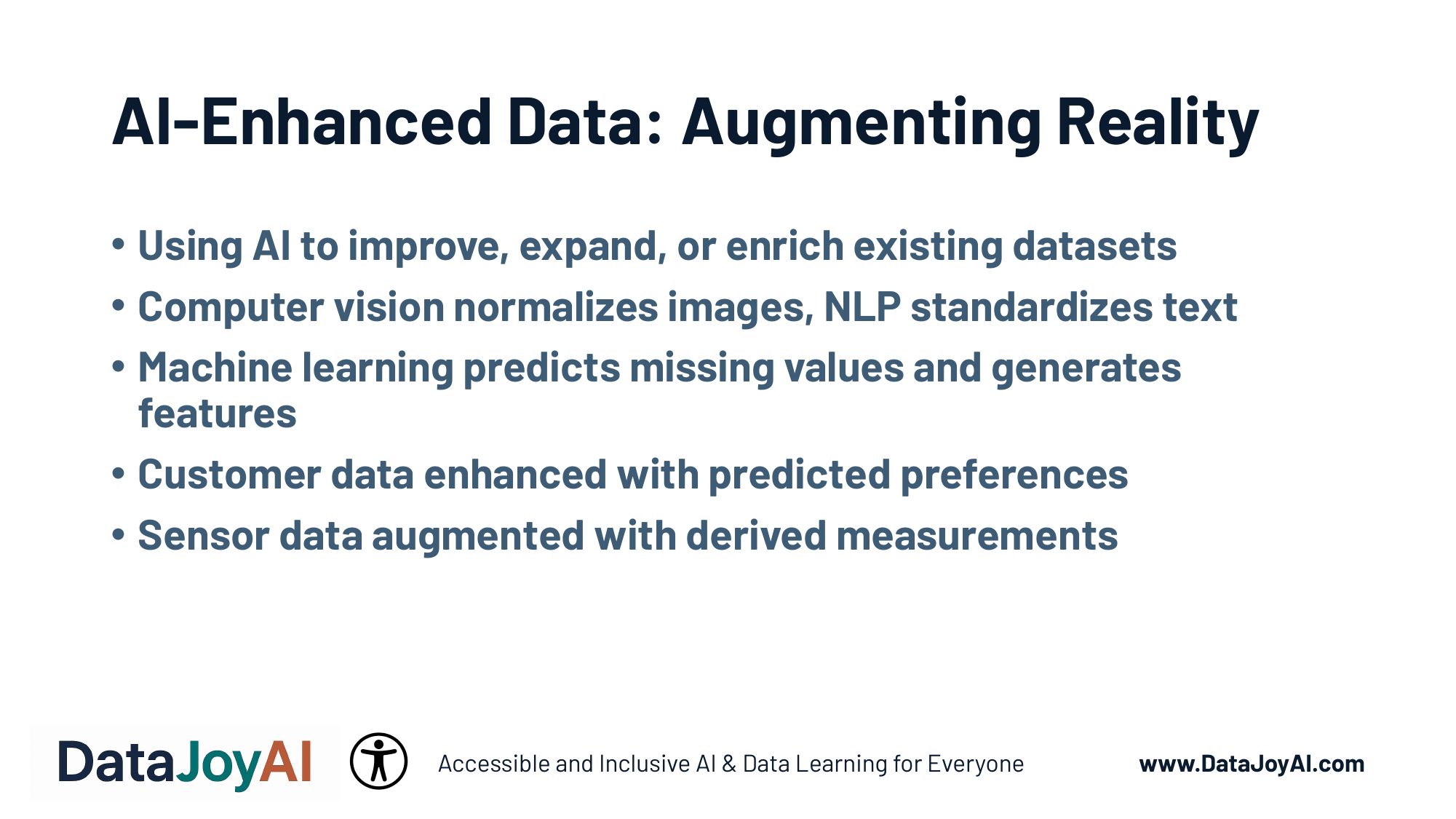

# AI-Enhanced Data: Augmenting Reality
Using AI to improve, expand, or enrich existing datasets
Computer vision normalizes images, NLP standardizes text
Machine learning predicts missing values and generates features
Customer data enhanced with predicted preferences
Sensor data augmented with derived measurements